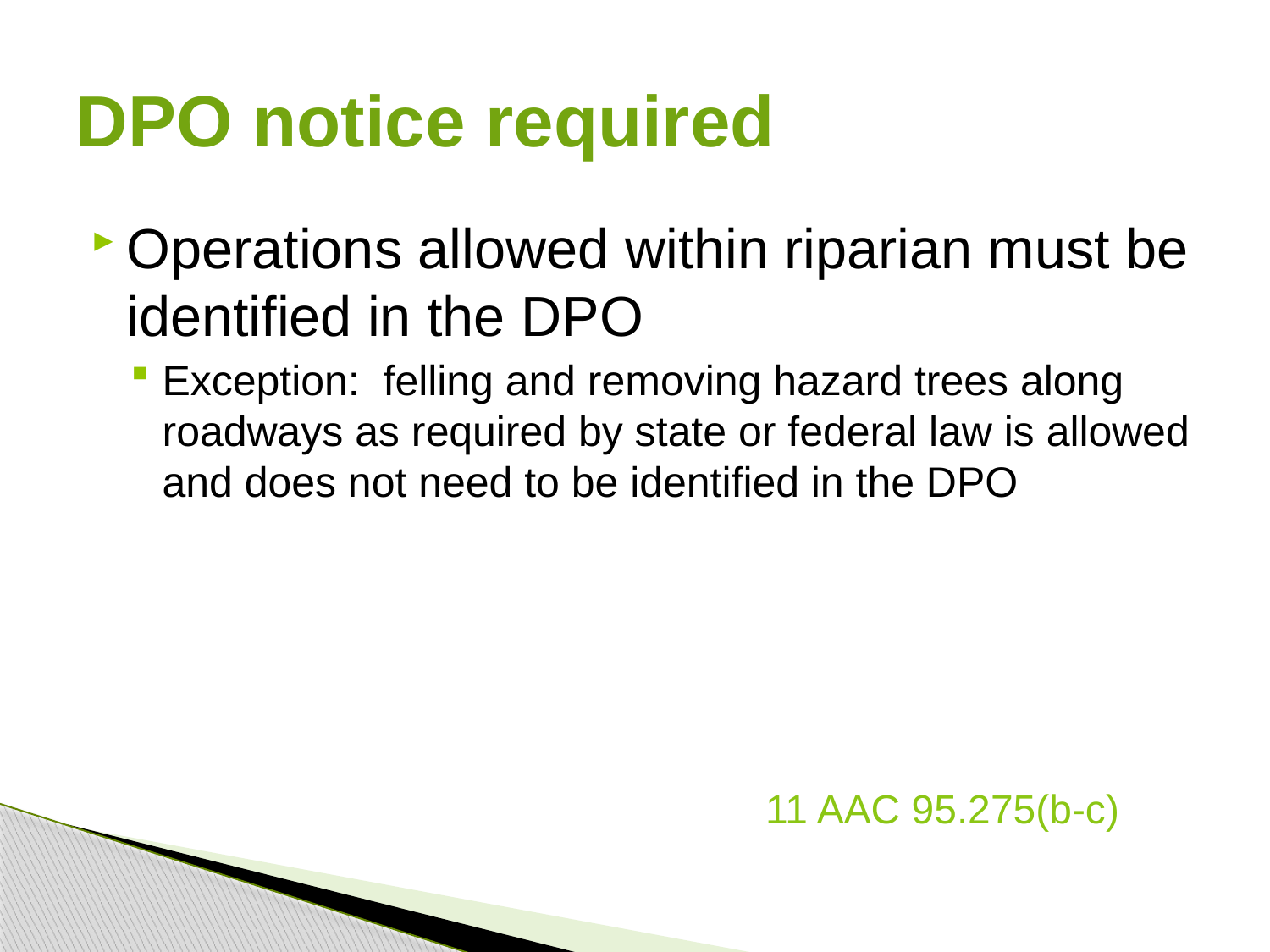

# DPO notice required
Operations allowed within riparian must be identified in the DPO
Exception:  felling and removing hazard trees along roadways as required by state or federal law is allowed and does not need to be identified in the DPO

					11 AAC 95.275(b-c)